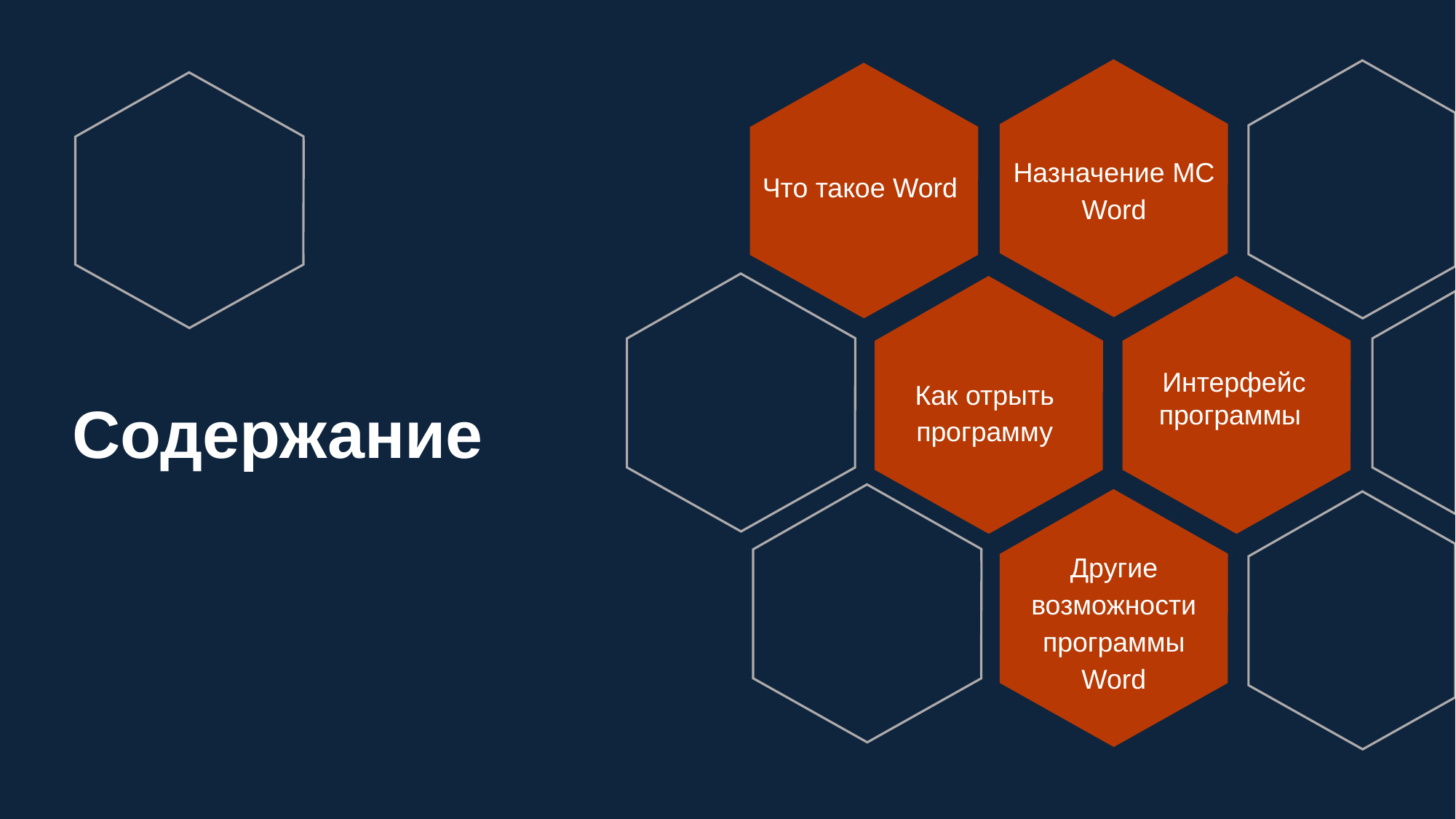

Что такое Word

Назначение MC Word

# Содержание
Как отрыть программу
Интерфейс программы
Другие возможности программы Word